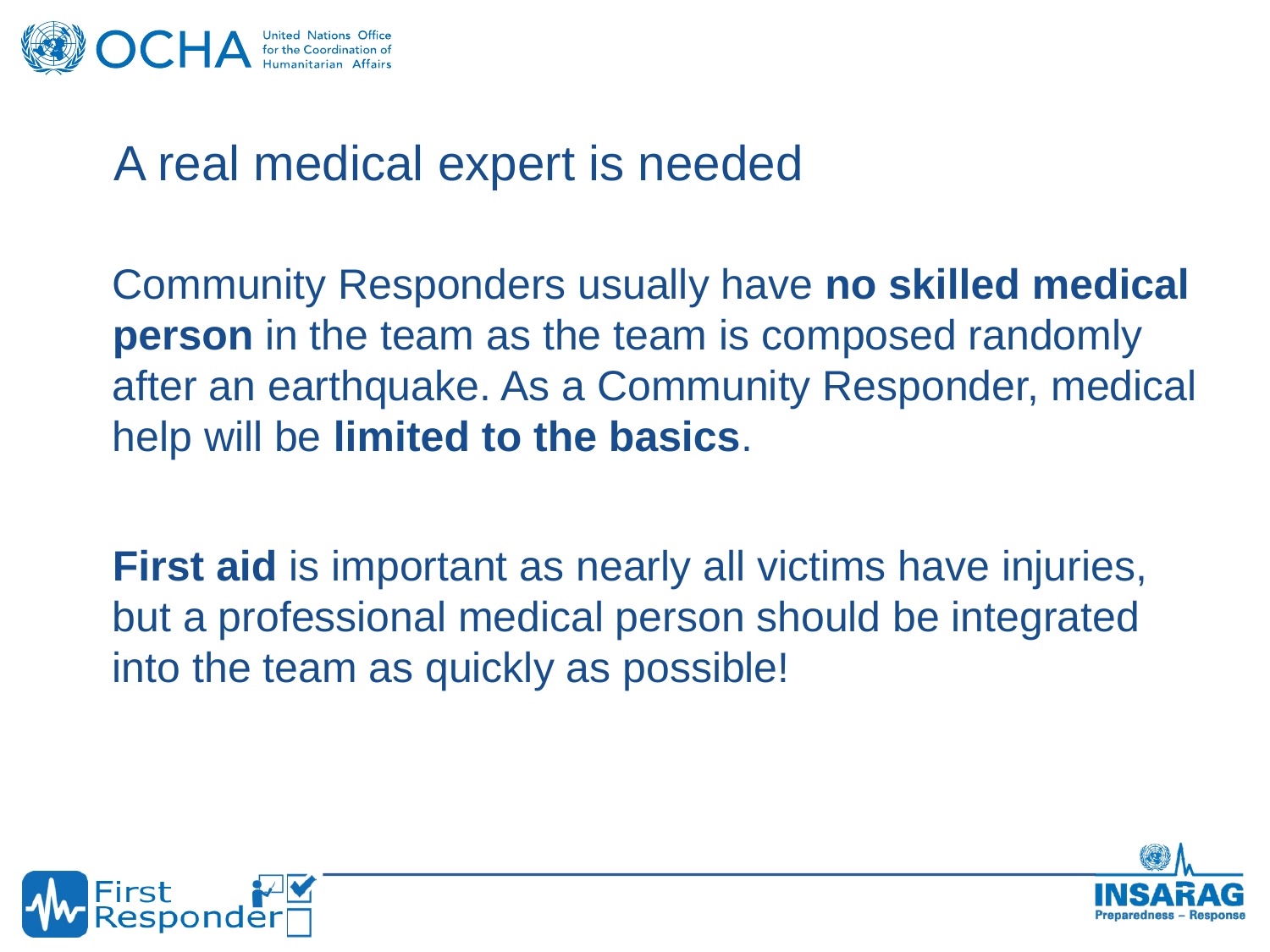

A real medical expert is needed
Community Responders usually have no skilled medical person in the team as the team is composed randomly after an earthquake. As a Community Responder, medical help will be limited to the basics.

First aid is important as nearly all victims have injuries, but a professional medical person should be integrated into the team as quickly as possible!